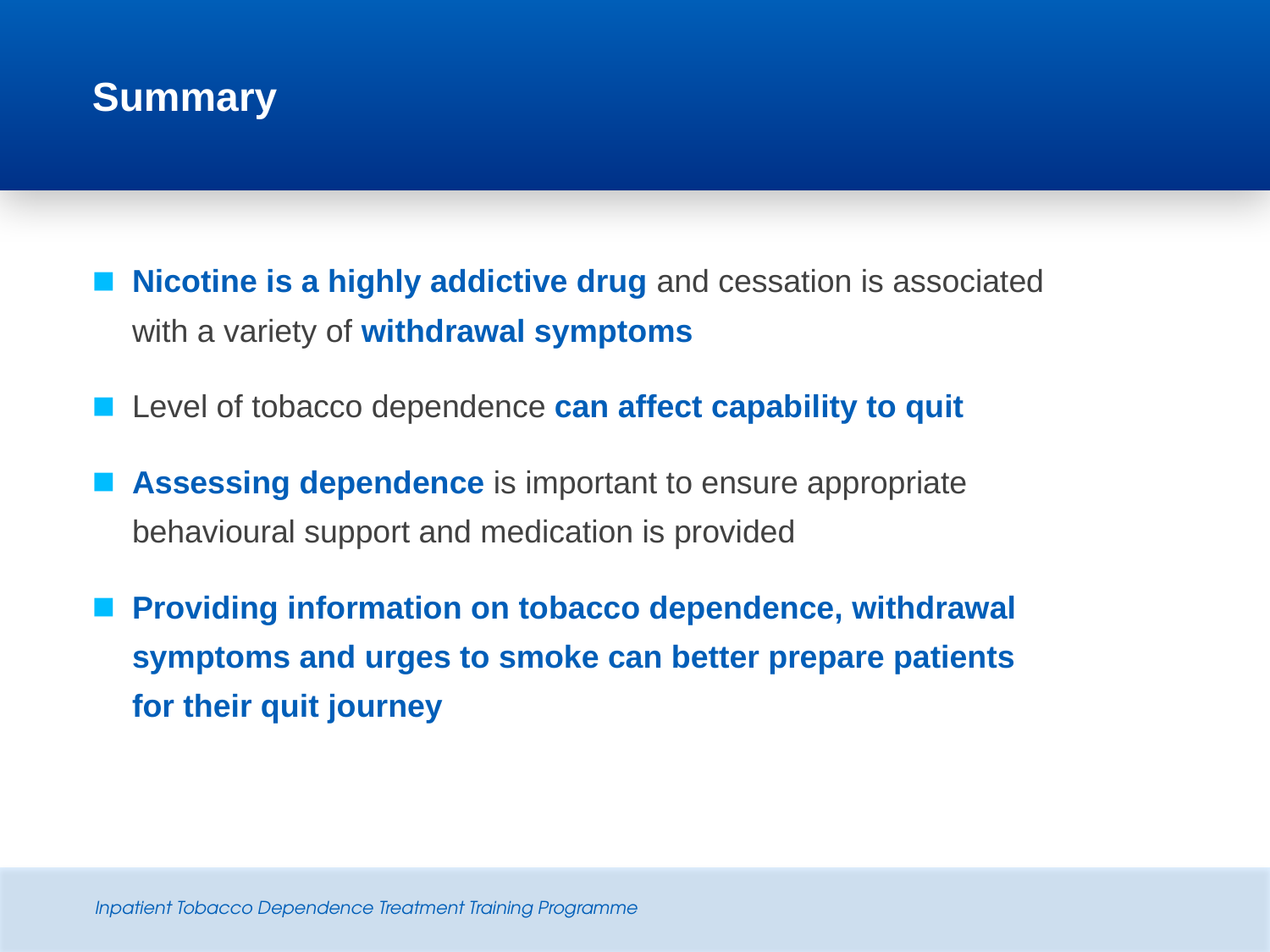

# Summary
Nicotine is a highly addictive drug and cessation is associated
with a variety of withdrawal symptoms
Level of tobacco dependence can affect capability to quit
Assessing dependence is important to ensure appropriate
behavioural support and medication is provided
Providing information on tobacco dependence, withdrawal symptoms and urges to smoke can better prepare patients
for their quit journey
Inpatient Tobacco Dependence Treatment Training Programme